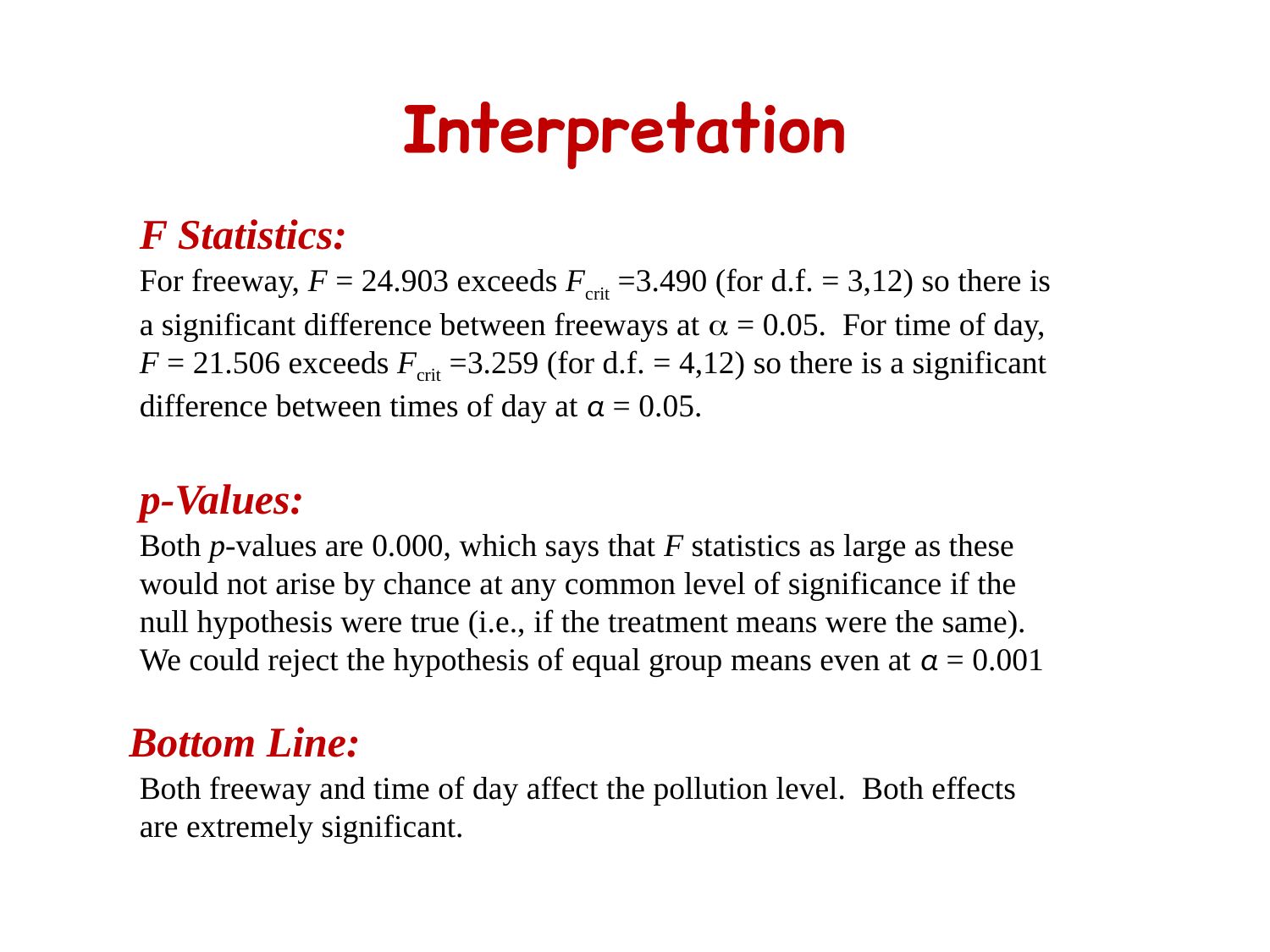

# Interpretation
F Statistics:
For freeway, F = 24.903 exceeds Fcrit =3.490 (for d.f. = 3,12) so there is a significant difference between freeways at α = 0.05.  For time of day, F = 21.506 exceeds Fcrit =3.259 (for d.f. = 4,12) so there is a significant difference between times of day at α = 0.05.
p-Values:
Both p-values are 0.000, which says that F statistics as large as these would not arise by chance at any common level of significance if the null hypothesis were true (i.e., if the treatment means were the same).  We could reject the hypothesis of equal group means even at α = 0.001
Bottom Line:
Both freeway and time of day affect the pollution level.  Both effects are extremely significant.